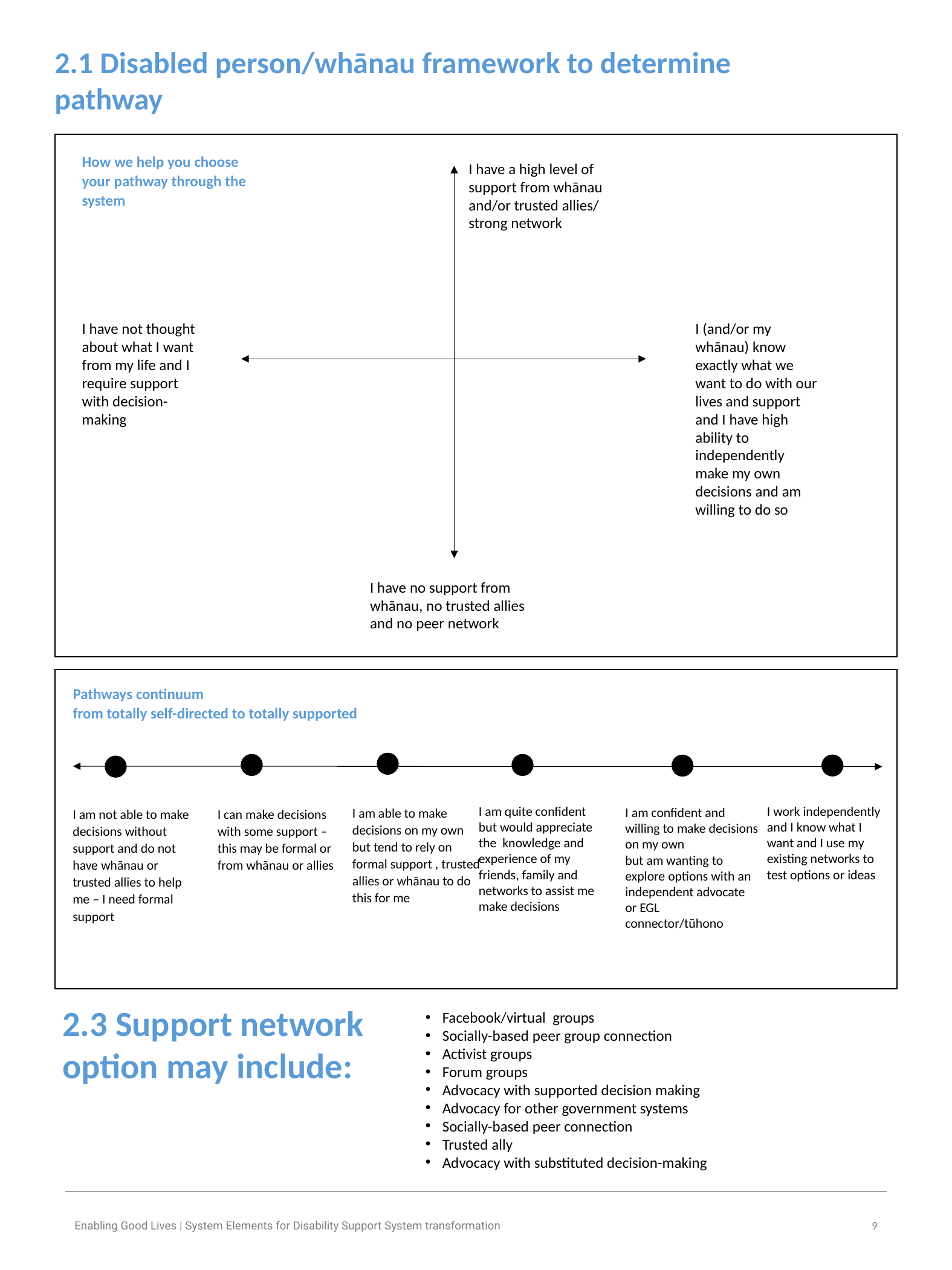

2.1 Disabled person/whānau framework to determine pathway

How we help you choose your pathway through the system
I have a high level of support from whānau and/or trusted allies/ strong network
I have not thought about what I want from my life and I require support with decision-making
I (and/or my whānau) know exactly what we want to do with our lives and support
and I have high ability to independently make my own decisions and am willing to do so
I have no support from whānau, no trusted allies and no peer network

Pathways continuum
from totally self-directed to totally supported

I am quite confident but would appreciate the  knowledge and experience of my friends, family and networks to assist me make decisions
I work independently and I know what I want and I use my existing networks to test options or ideas
I am able to make decisions on my own but tend to rely on formal support , trusted allies or whānau to do this for me
I am confident and willing to make decisions on my own
but am wanting to explore options with an independent advocate or EGL connector/tūhono
I am not able to make decisions without support and do not have whānau or trusted allies to help me – I need formal support
I can make decisions with some support – this may be formal or from whānau or allies
2.3 Support network
option may include:
Facebook/virtual  groups
Socially-based peer group connection
Activist groups
Forum groups
Advocacy with supported decision making
Advocacy for other government systems
Socially-based peer connection
Trusted ally
Advocacy with substituted decision-making
9
Enabling Good Lives | System Elements for Disability Support System transformation